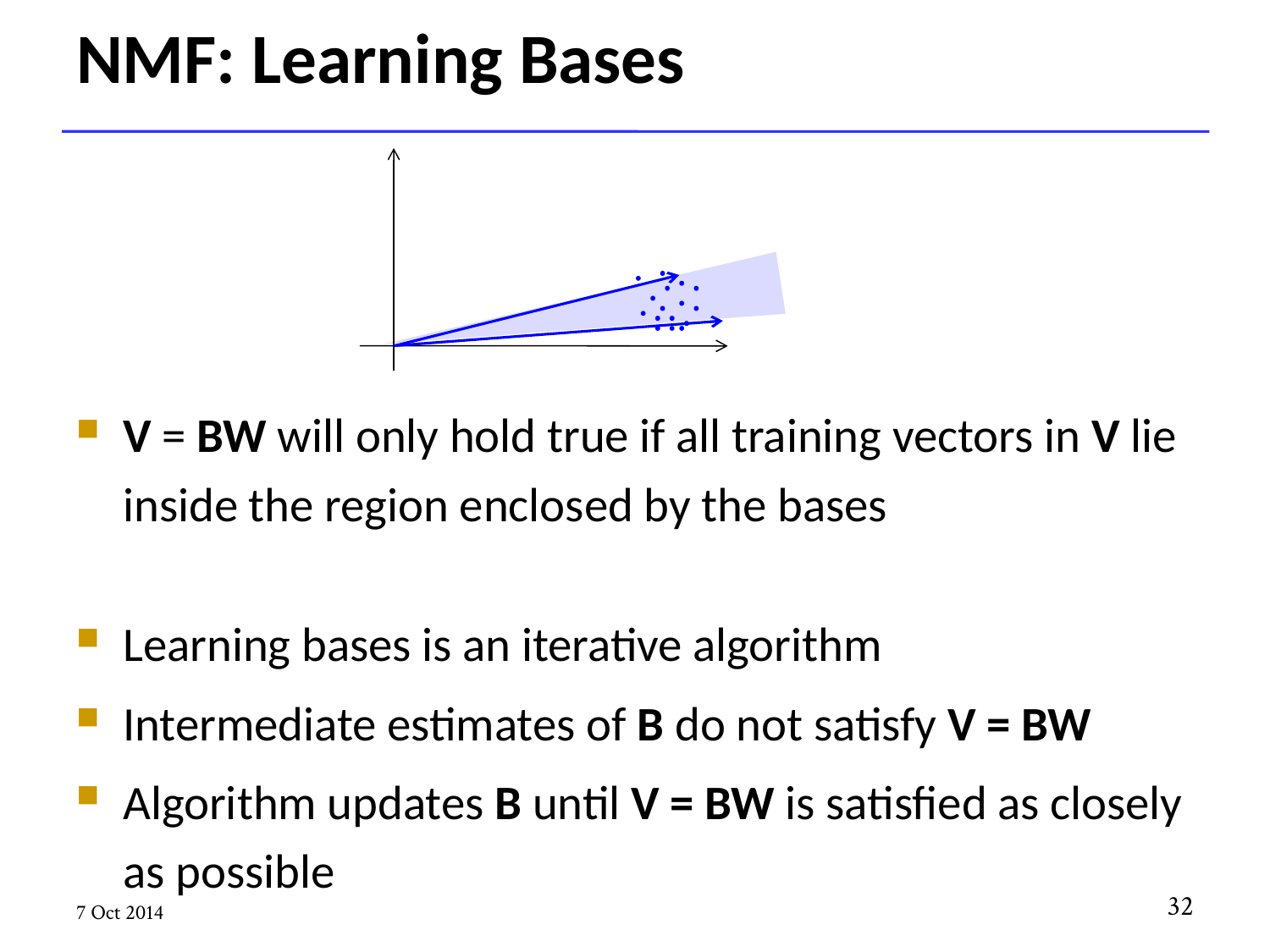

# NMF: Learning Bases

V = BW will only hold true if all training vectors in V lie inside the region enclosed by the bases

Learning bases is an iterative algorithm
Intermediate estimates of B do not satisfy V = BW
Algorithm updates B until V = BW is satisfied as closely as possible
7 Oct 2014
32